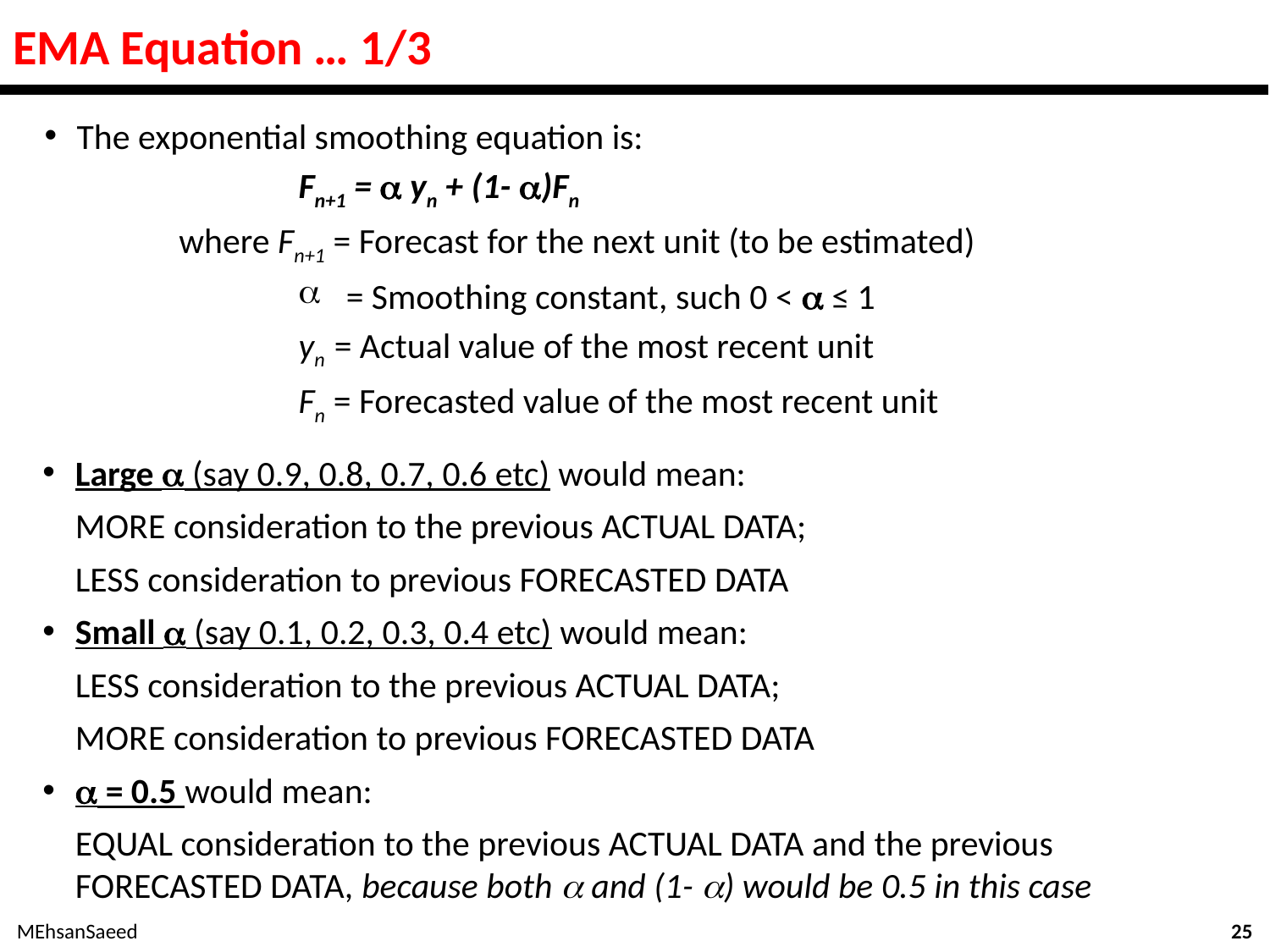

# EMA Equation … 1/3
The exponential smoothing equation is:
Fn+1 = α yn + (1- α)Fn
where Fn+1 = Forecast for the next unit (to be estimated)
= Smoothing constant, such 0 < α ≤ 1
yn  = Actual value of the most recent unit
Fn = Forecasted value of the most recent unit
Large α (say 0.9, 0.8, 0.7, 0.6 etc) would mean:
MORE consideration to the previous ACTUAL DATA;
LESS consideration to previous FORECASTED DATA
Small α (say 0.1, 0.2, 0.3, 0.4 etc) would mean:
LESS consideration to the previous ACTUAL DATA;
MORE consideration to previous FORECASTED DATA
α = 0.5 would mean:
EQUAL consideration to the previous ACTUAL DATA and the previous FORECASTED DATA, because both α and (1- α) would be 0.5 in this case

MEhsanSaeed
25